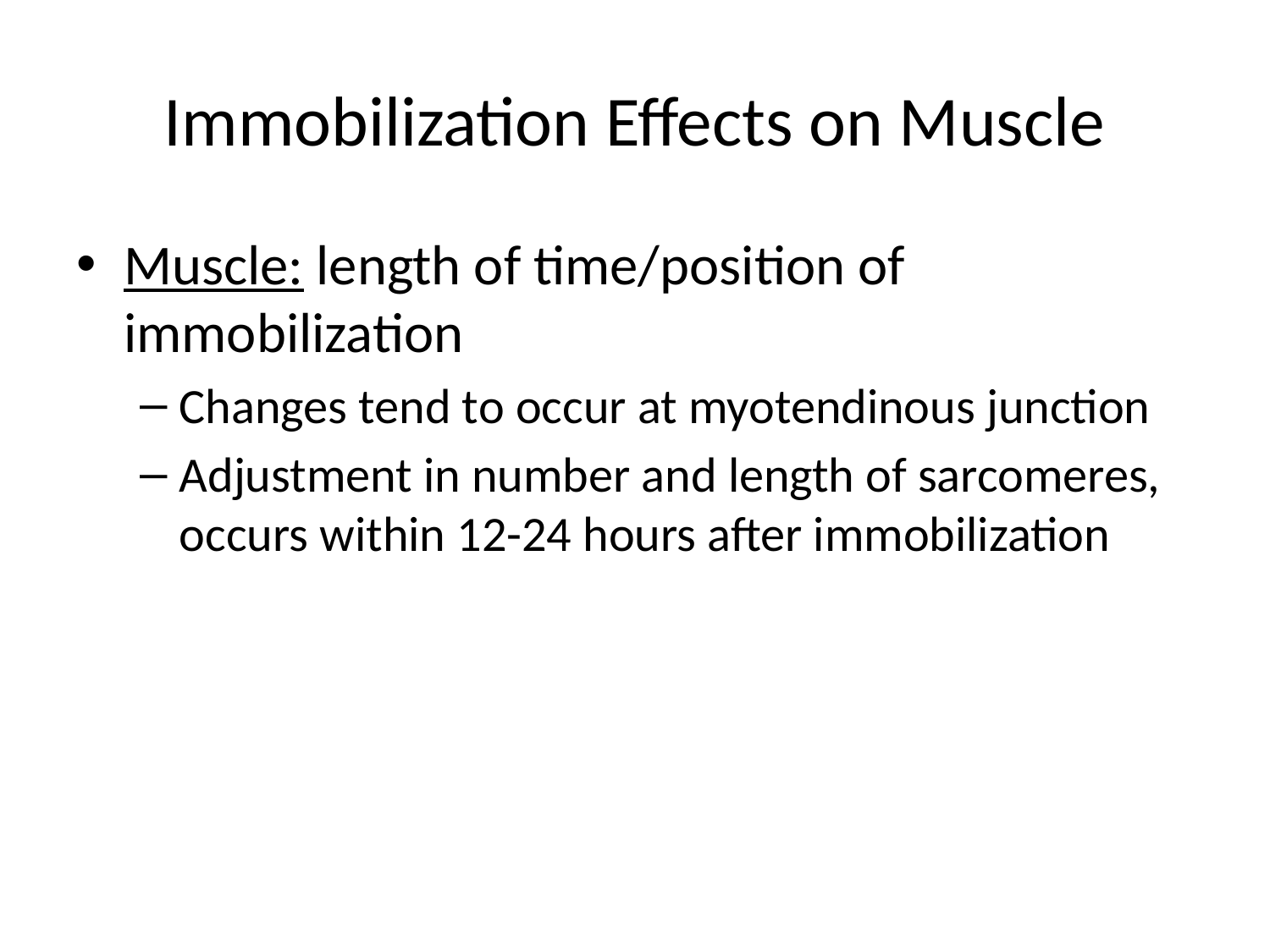

# Immobilization Effects on Muscle
Muscle: length of time/position of immobilization
Changes tend to occur at myotendinous junction
Adjustment in number and length of sarcomeres, occurs within 12-24 hours after immobilization